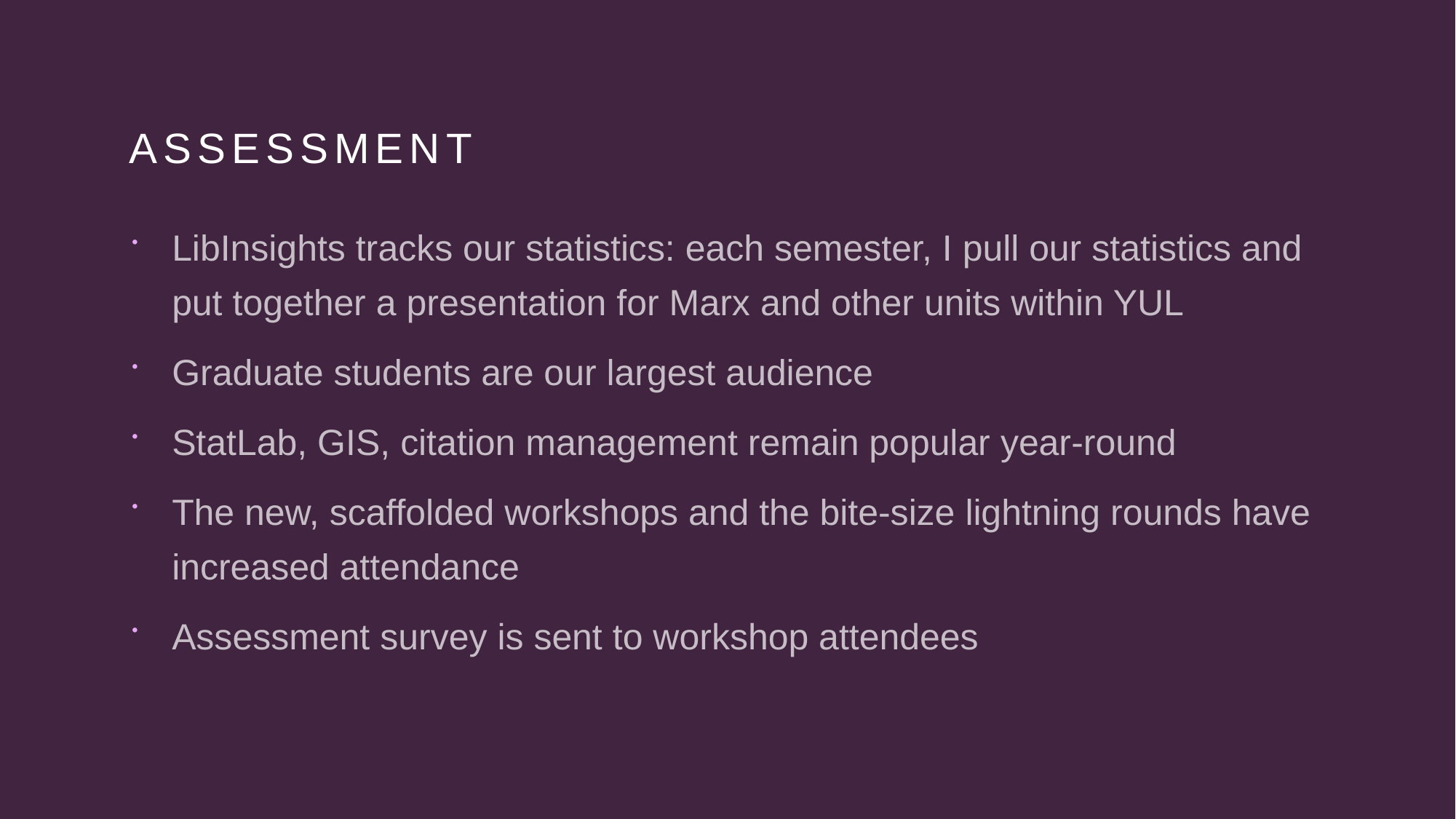

# assessment
LibInsights tracks our statistics: each semester, I pull our statistics and put together a presentation for Marx and other units within YUL
Graduate students are our largest audience
StatLab, GIS, citation management remain popular year-round
The new, scaffolded workshops and the bite-size lightning rounds have increased attendance
Assessment survey is sent to workshop attendees